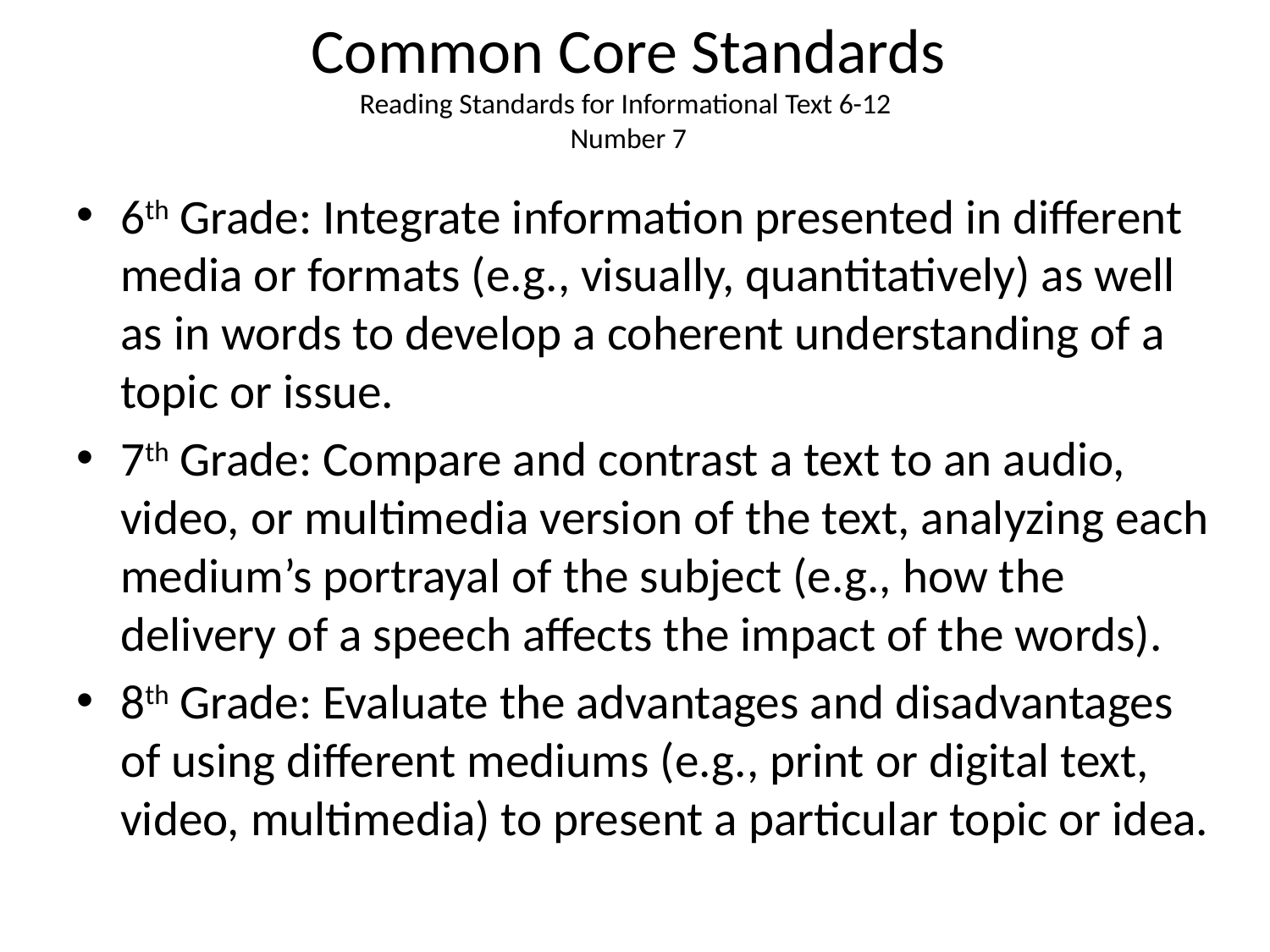

# Common Core Standards Reading Standards for Informational Text 6-12 Number 7
6th Grade: Integrate information presented in different media or formats (e.g., visually, quantitatively) as well as in words to develop a coherent understanding of a topic or issue.
7th Grade: Compare and contrast a text to an audio, video, or multimedia version of the text, analyzing each medium’s portrayal of the subject (e.g., how the delivery of a speech affects the impact of the words).
8th Grade: Evaluate the advantages and disadvantages of using different mediums (e.g., print or digital text, video, multimedia) to present a particular topic or idea.